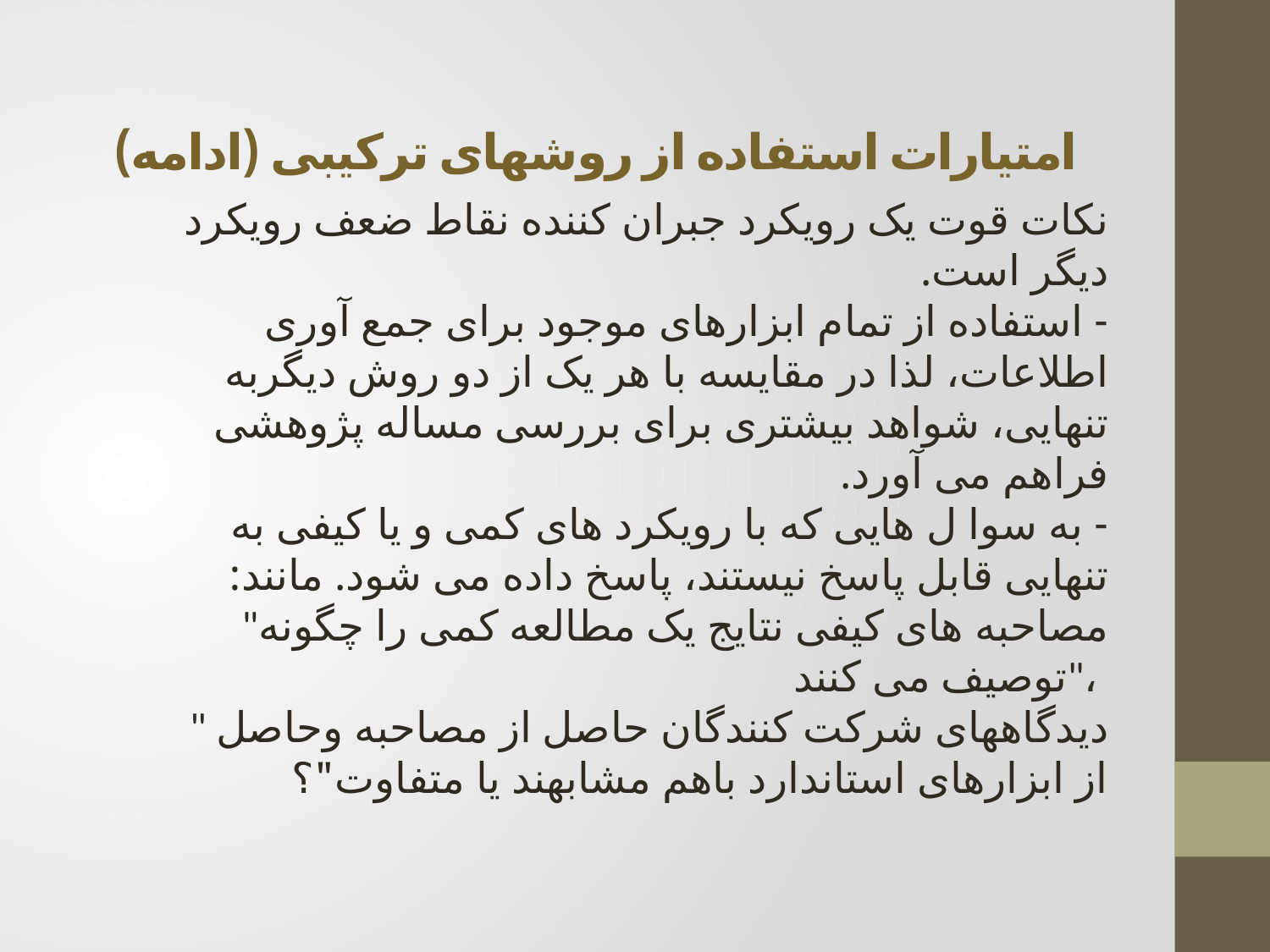

# امتیارات استفاده از روشهای ترکیبی (ادامه)
نکات قوت یک رویکرد جبران کننده نقاط ضعف رویکرد دیگر است.
- استفاده از تمام ابزارهای موجود برای جمع آوری اطلاعات، لذا در مقایسه با هر یک از دو روش دیگربه تنهایی، شواهد بیشتری برای بررسی مساله پژوهشی فراهم می آورد.
- به سوا ل هایی که با رویکرد های کمی و یا کیفی به تنهایی قابل پاسخ نیستند، پاسخ داده می شود. مانند:
"مصاحبه های کیفی نتایج یک مطالعه کمی را چگونه توصیف می کنند"،
" دیدگاههای شرکت کنندگان حاصل از مصاحبه وحاصل از ابزارهای استاندارد باهم مشابهند یا متفاوت"؟